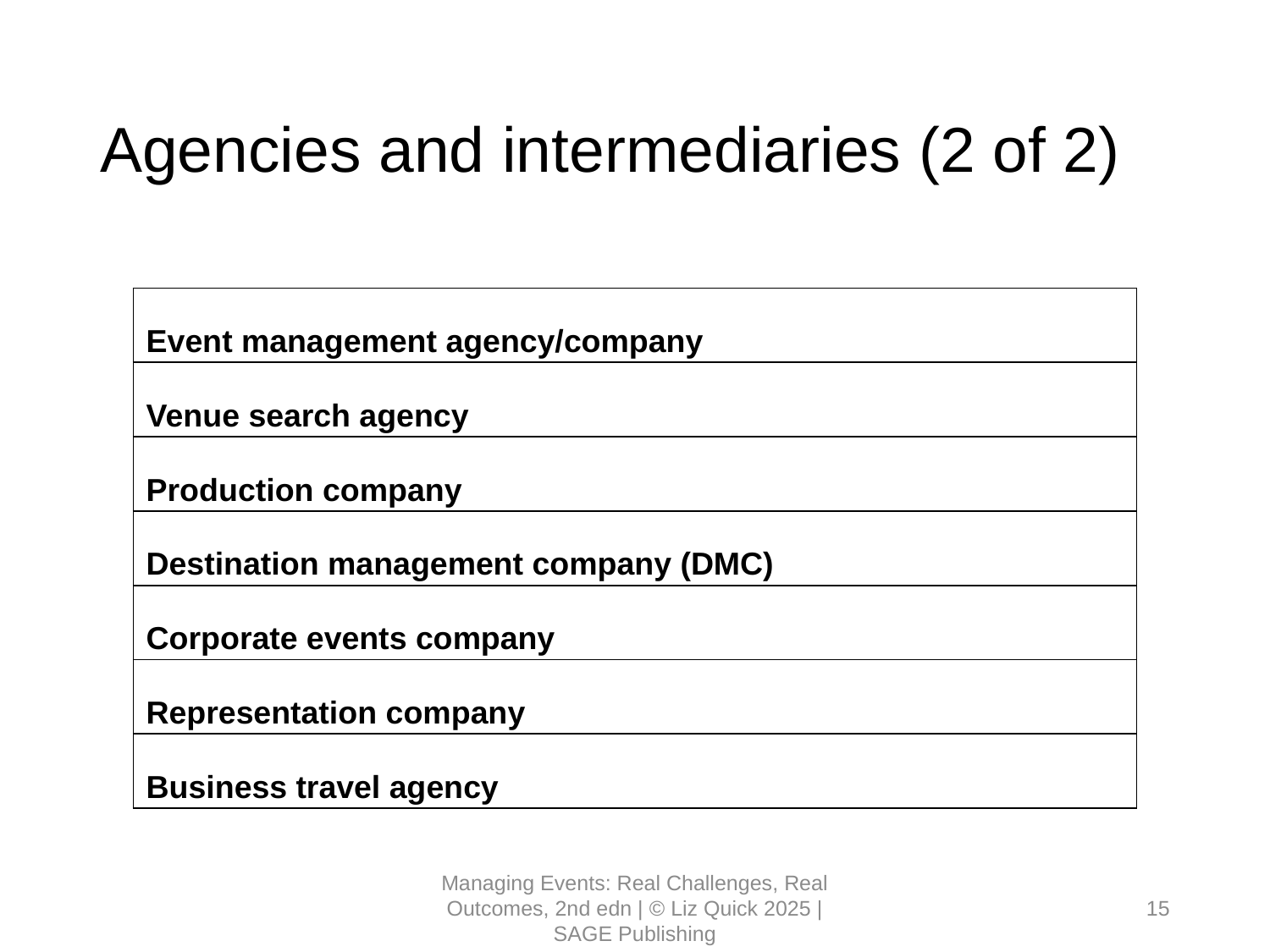

# Agencies and intermediaries (2 of 2)
| Event management agency/company |
| --- |
| Venue search agency |
| Production company |
| Destination management company (DMC) |
| Corporate events company |
| Representation company |
| Business travel agency |
Managing Events: Real Challenges, Real Outcomes, 2nd edn | © Liz Quick 2025 | SAGE Publishing
15